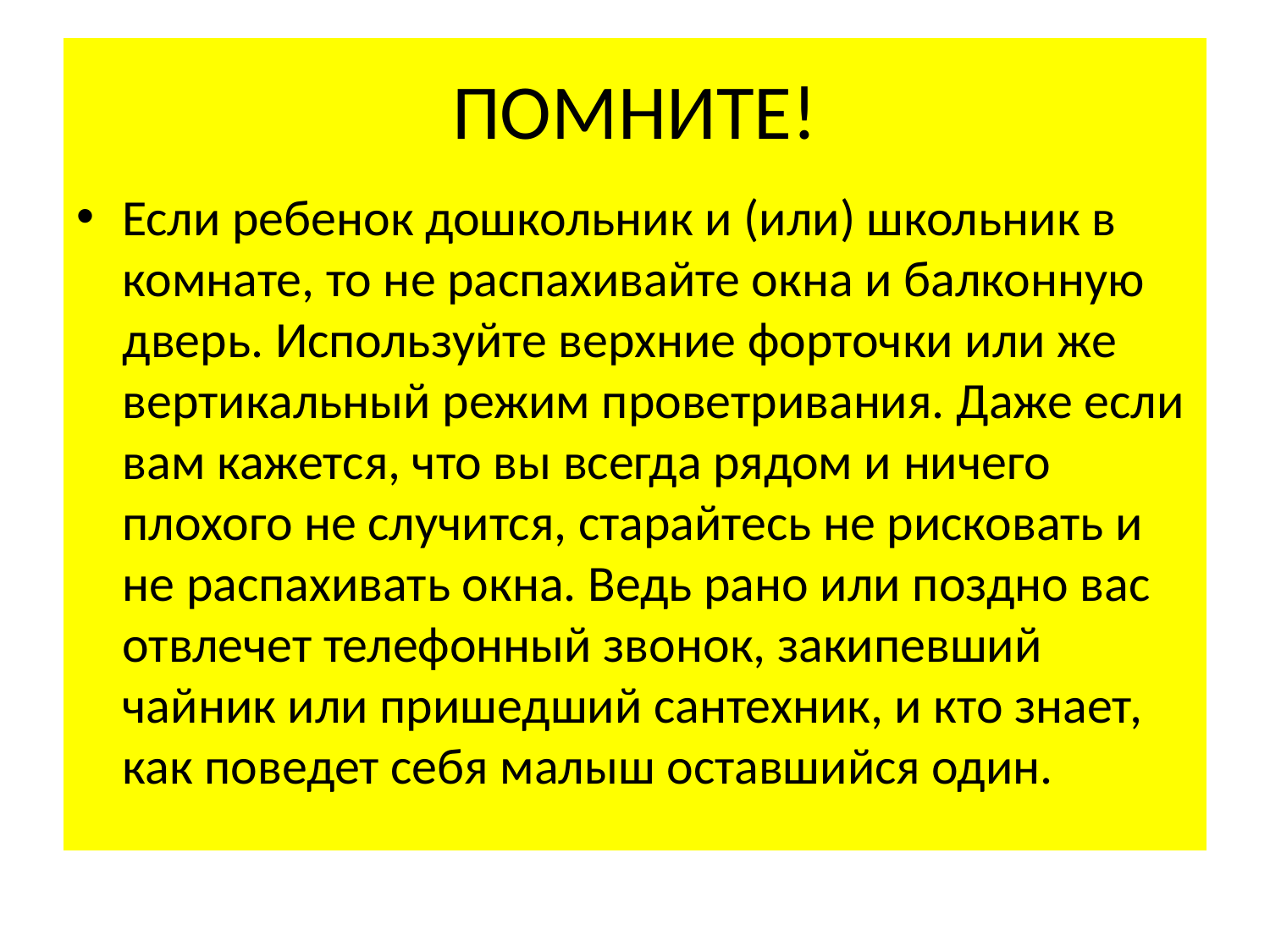

# ПОМНИТЕ!
Если ребенок дошкольник и (или) школьник в комнате, то не распахивайте окна и балконную дверь. Используйте верхние форточки или же вертикальный режим проветривания. Даже если вам кажется, что вы всегда рядом и ничего плохого не случится, старайтесь не рисковать и не распахивать окна. Ведь рано или поздно вас отвлечет телефонный звонок, закипевший чайник или пришедший сантехник, и кто знает, как поведет себя малыш оставшийся один.